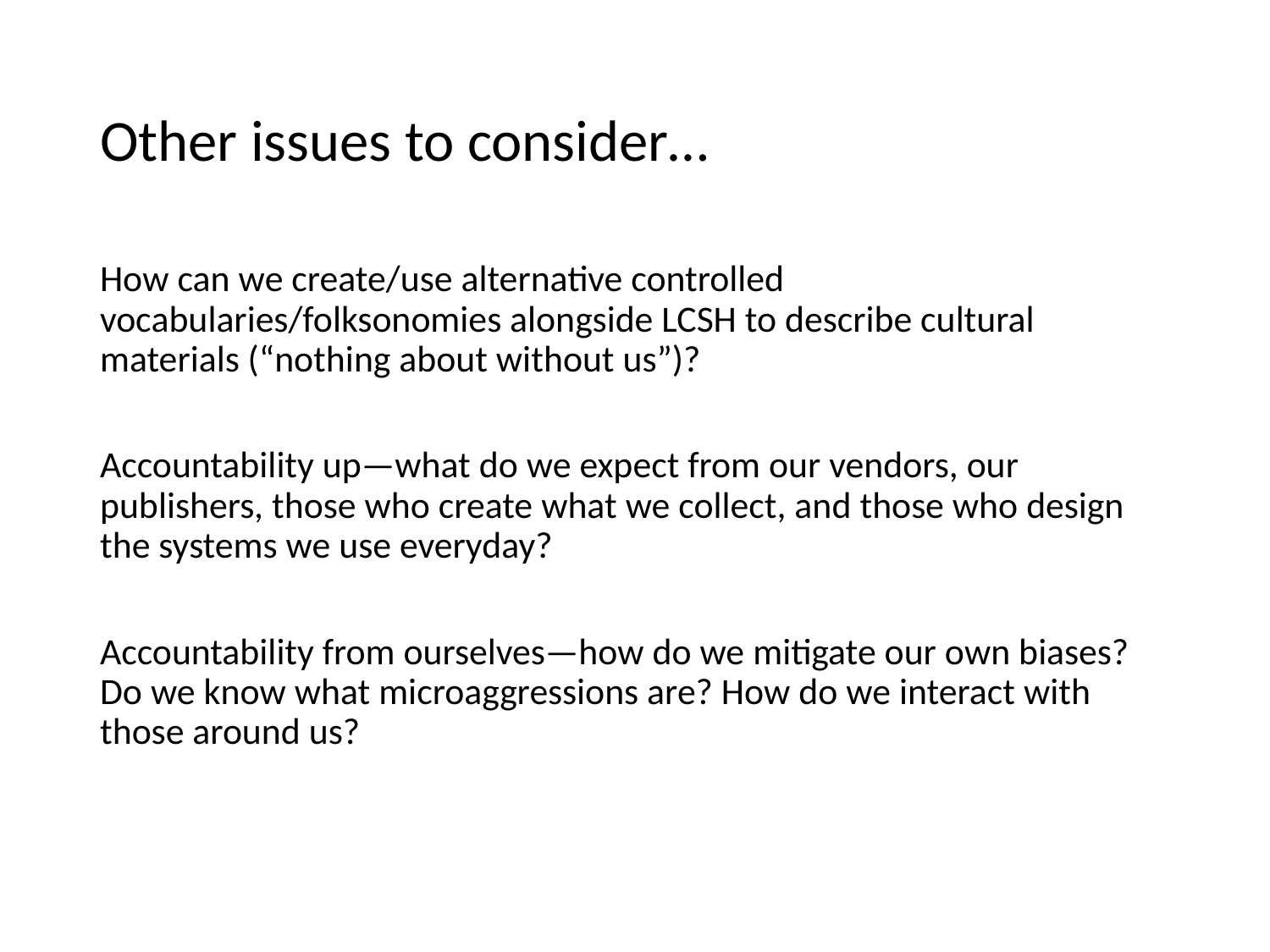

# Other issues to consider…
How can we create/use alternative controlled vocabularies/folksonomies alongside LCSH to describe cultural materials (“nothing about without us”)?

Accountability up—what do we expect from our vendors, our publishers, those who create what we collect, and those who design the systems we use everyday?

Accountability from ourselves—how do we mitigate our own biases? Do we know what microaggressions are? How do we interact with those around us?